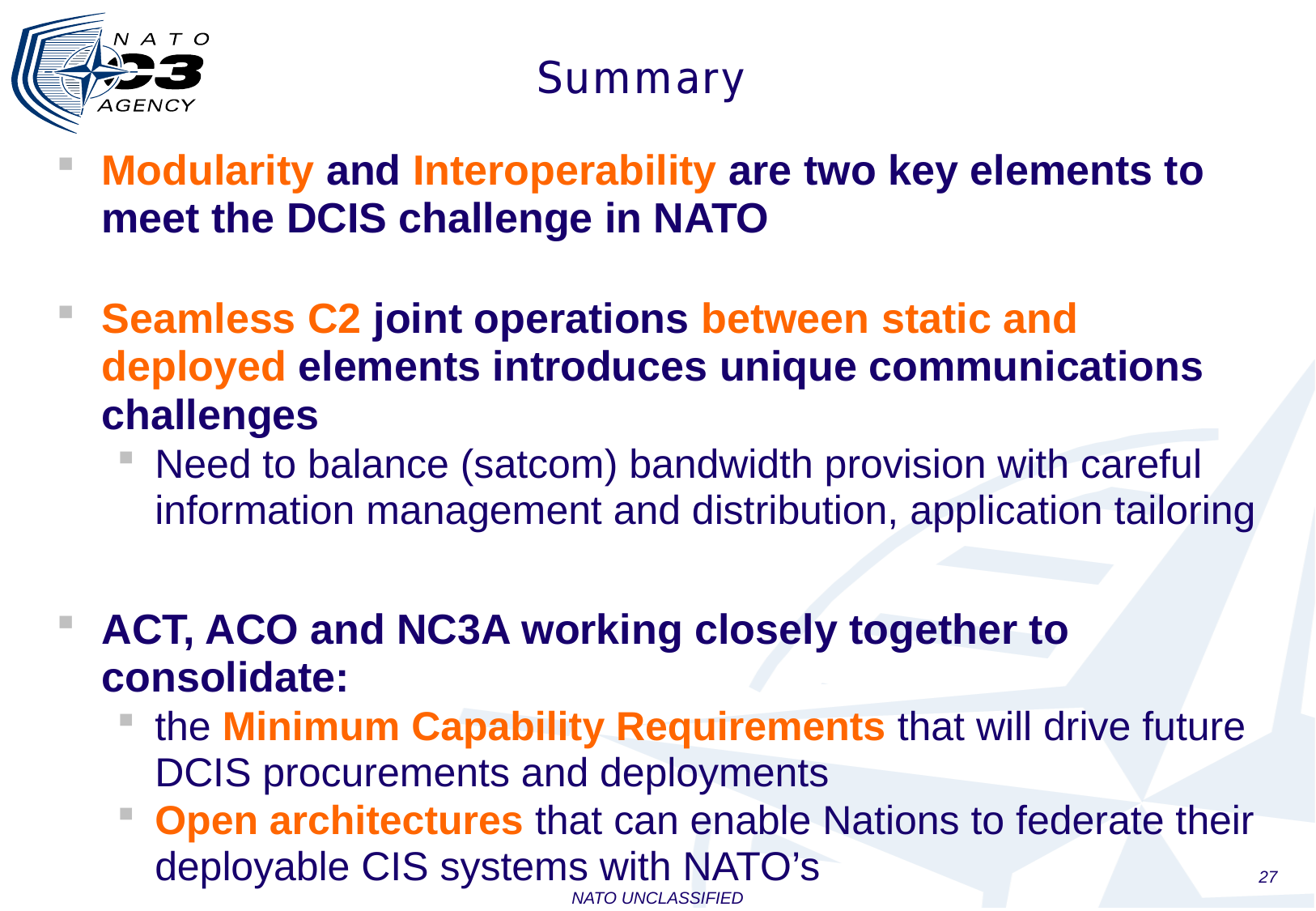

# Summary

Modularity and Interoperability are two key elements to meet the DCIS challenge in NATO

Seamless C2 joint operations between static and deployed elements introduces unique communications challenges
Need to balance (satcom) bandwidth provision with careful information management and distribution, application tailoring

ACT, ACO and NC3A working closely together to consolidate:
the Minimum Capability Requirements that will drive future DCIS procurements and deployments
Open architectures that can enable Nations to federate their deployable CIS systems with NATO’s
27
NATO UNCLASSIFIED